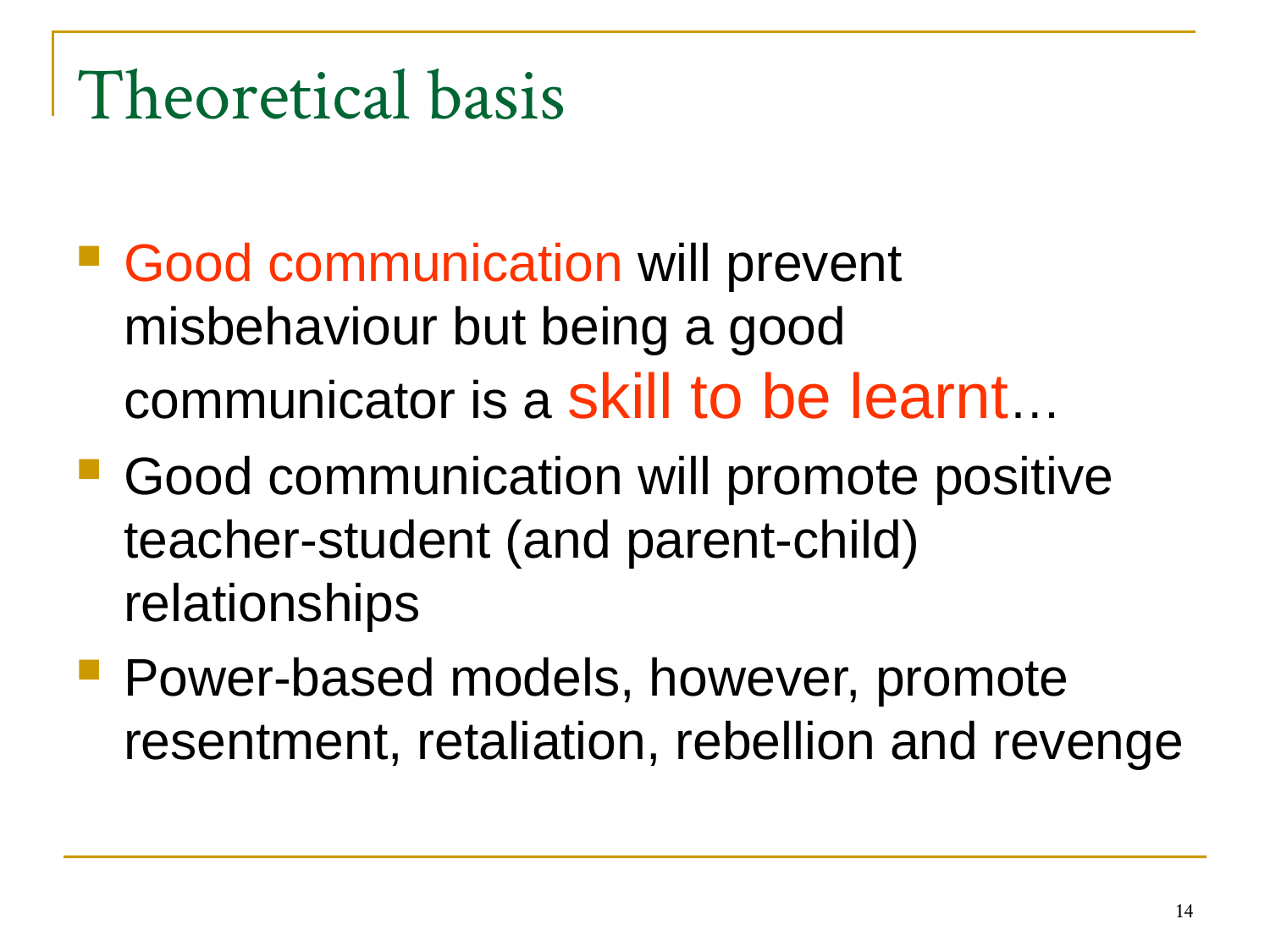

# Theoretical basis
Good communication will prevent misbehaviour but being a good communicator is a skill to be learnt…
Good communication will promote positive teacher-student (and parent-child) relationships
Power-based models, however, promote resentment, retaliation, rebellion and revenge
14